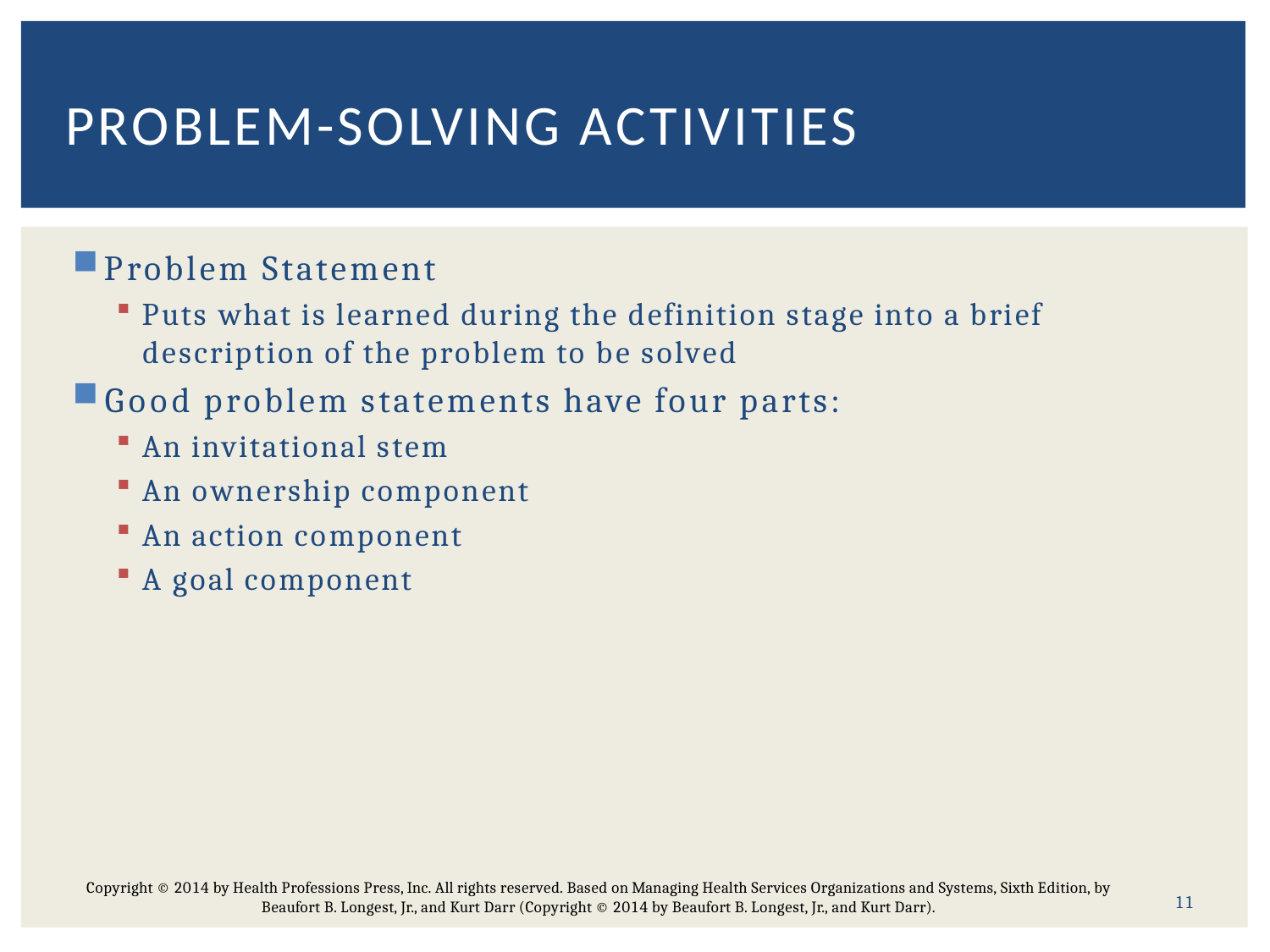

# Problem-Solving Activities
Problem Statement
Puts what is learned during the definition stage into a brief description of the problem to be solved
Good problem statements have four parts:
An invitational stem
An ownership component
An action component
A goal component
11